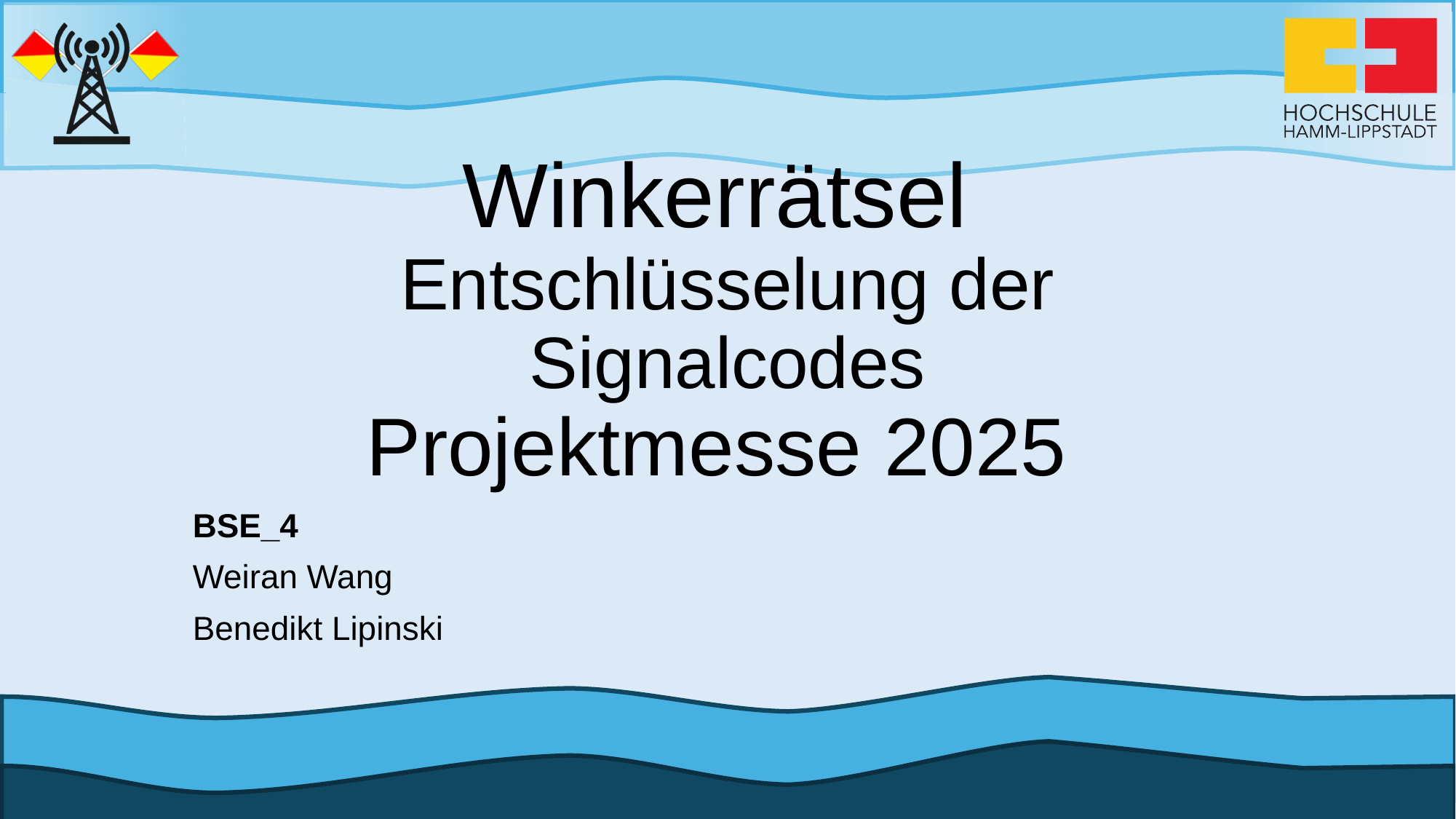

# Winkerrätsel Entschlüsselung der Signalcodes
Projektmesse 2025
BSE_4
Weiran Wang
Benedikt Lipinski